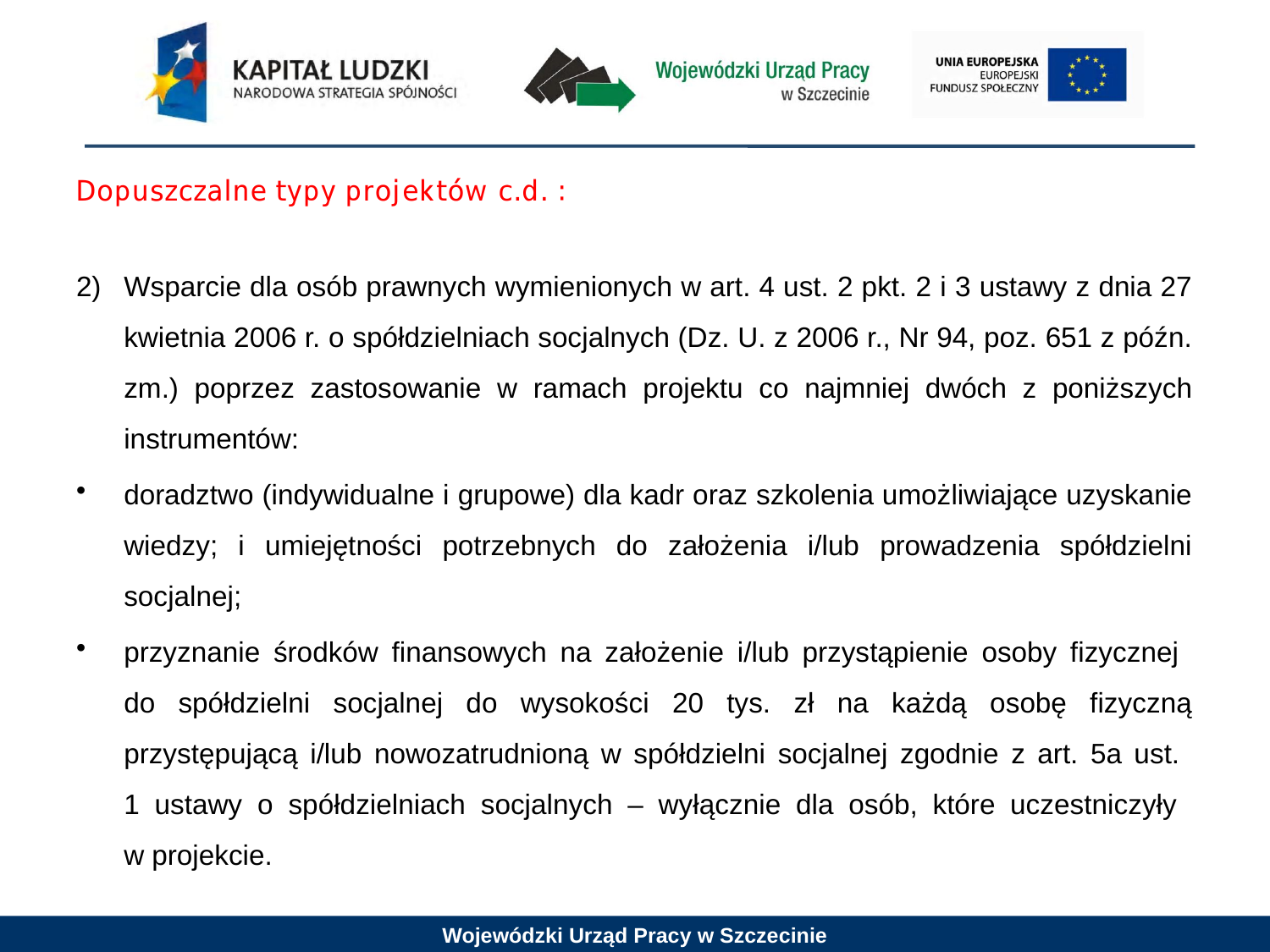

Dopuszczalne typy projektów c.d. :

2)	Wsparcie dla osób prawnych wymienionych w art. 4 ust. 2 pkt. 2 i 3 ustawy z dnia 27 kwietnia 2006 r. o spółdzielniach socjalnych (Dz. U. z 2006 r., Nr 94, poz. 651 z późn. zm.) poprzez zastosowanie w ramach projektu co najmniej dwóch z poniższych instrumentów:
doradztwo (indywidualne i grupowe) dla kadr oraz szkolenia umożliwiające uzyskanie wiedzy; i umiejętności potrzebnych do założenia i/lub prowadzenia spółdzielni socjalnej;
przyznanie środków finansowych na założenie i/lub przystąpienie osoby fizycznej
do spółdzielni socjalnej do wysokości 20 tys. zł na każdą osobę fizyczną przystępującą i/lub nowozatrudnioną w spółdzielni socjalnej zgodnie z art. 5a ust.
1 ustawy o spółdzielniach socjalnych – wyłącznie dla osób, które uczestniczyły
w projekcie.